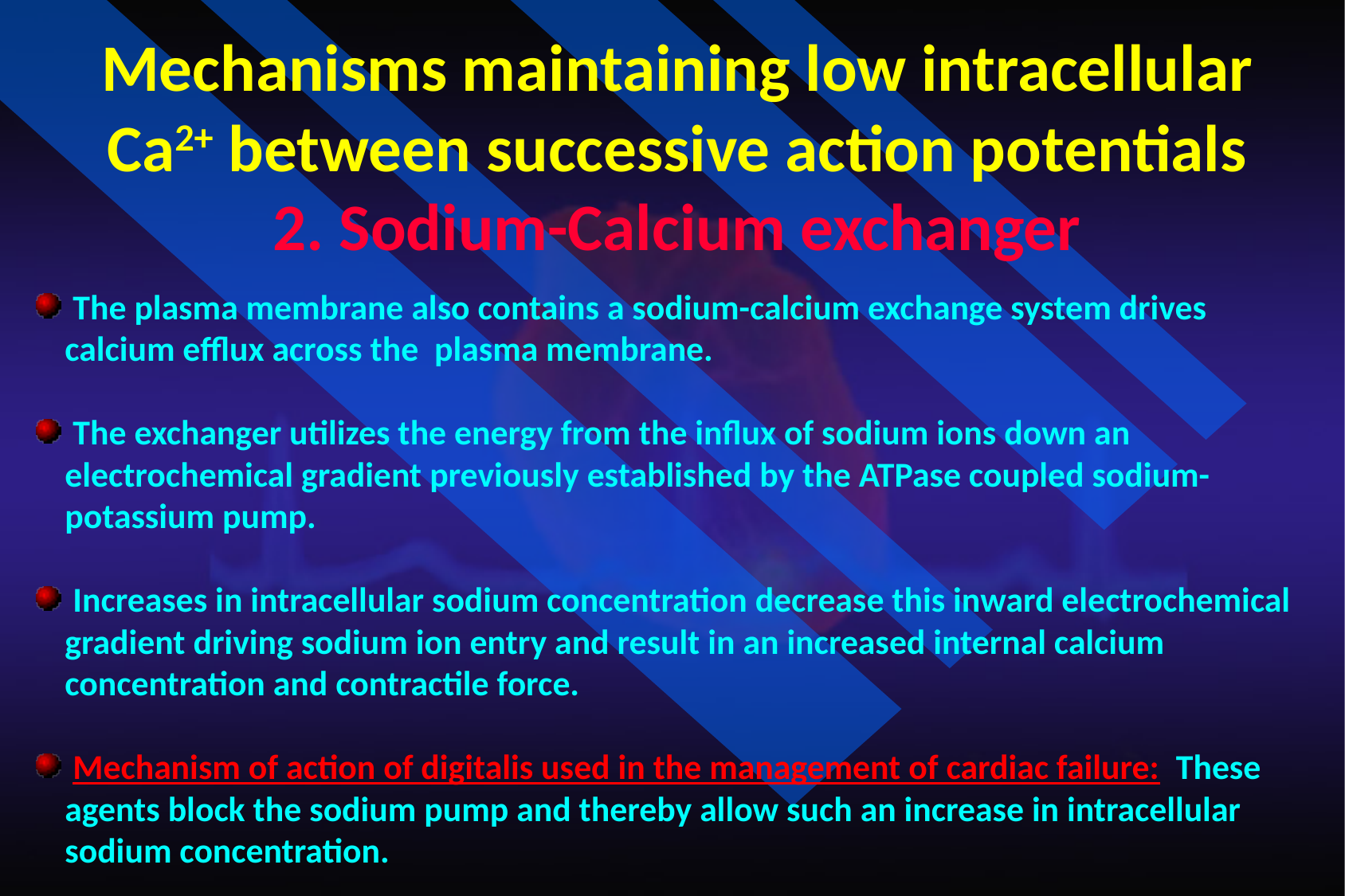

Mechanisms maintaining low intracellular Ca2+ between successive action potentials
2. Sodium-Calcium exchanger
 The plasma membrane also contains a sodium-calcium exchange system drives calcium efflux across the  plasma membrane.

 The exchanger utilizes the energy from the influx of sodium ions down an electrochemical gradient previously established by the ATPase coupled sodium-potassium pump.

 Increases in intracellular sodium concentration decrease this inward electrochemical gradient driving sodium ion entry and result in an increased internal calcium concentration and contractile force.

 Mechanism of action of digitalis used in the management of cardiac failure:  These agents block the sodium pump and thereby allow such an increase in intracellular sodium concentration.